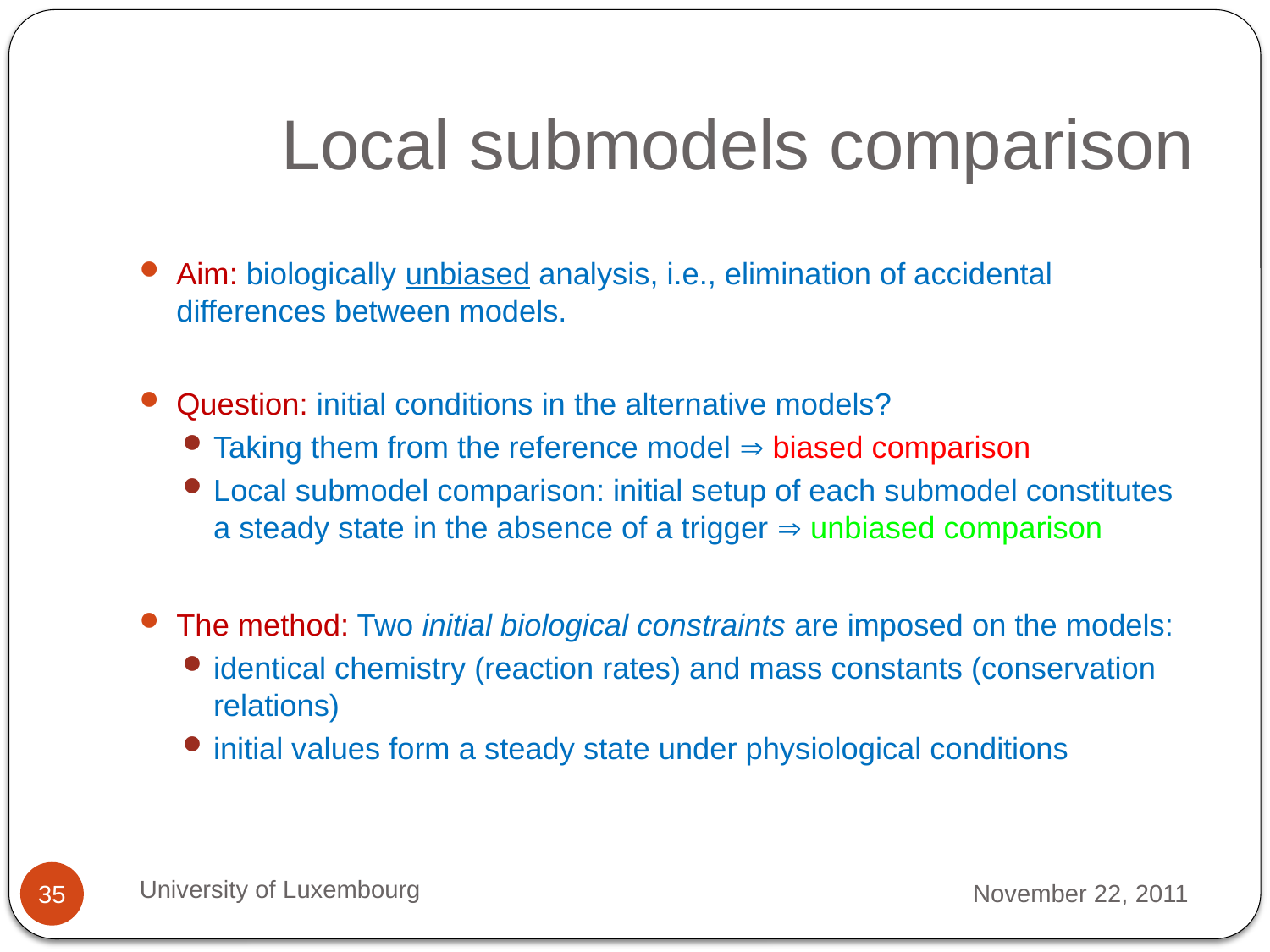

# Local submodels comparison

Aim: biologically unbiased analysis, i.e., elimination of accidental differences between models.

Question: initial conditions in the alternative models?
Taking them from the reference model ⇒ biased comparison
Local submodel comparison: initial setup of each submodel constitutes a steady state in the absence of a trigger ⇒ unbiased comparison

The method: Two initial biological constraints are imposed on the models:
identical chemistry (reaction rates) and mass constants (conservation relations)
initial values form a steady state under physiological conditions
University of Luxembourg
November 22, 2011
35